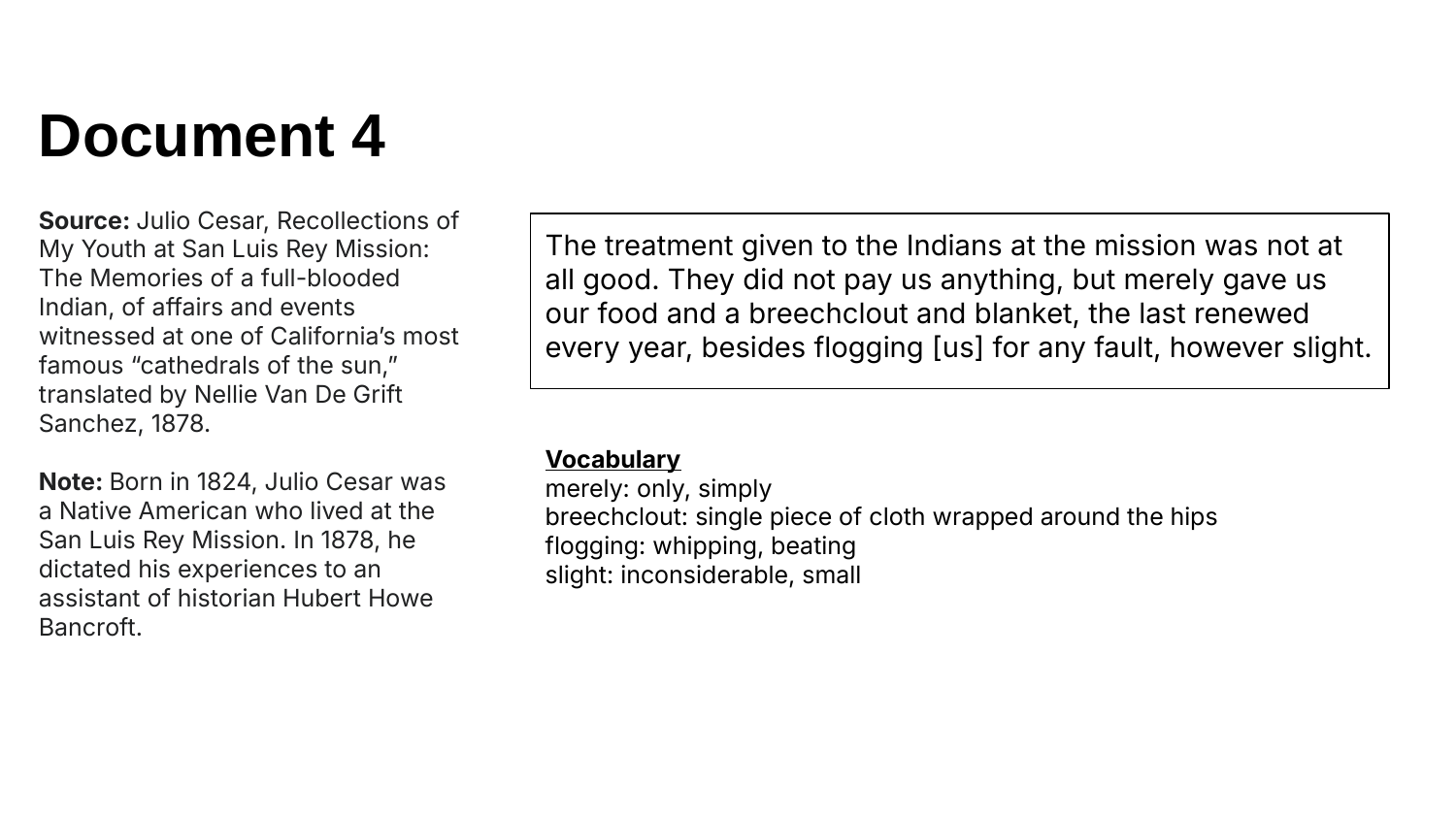

Document 4

Source: Julio Cesar, Recollections of My Youth at San Luis Rey Mission: The Memories of a full-blooded Indian, of affairs and events witnessed at one of California’s most famous “cathedrals of the sun,” translated by Nellie Van De Grift Sanchez, 1878.

Note: Born in 1824, Julio Cesar was a Native American who lived at the San Luis Rey Mission. In 1878, he dictated his experiences to an assistant of historian Hubert Howe Bancroft.

The treatment given to the Indians at the mission was not at all good. They did not pay us anything, but merely gave us our food and a breechclout and blanket, the last renewed every year, besides flogging [us] for any fault, however slight.
Vocabulary
merely: only, simply
breechclout: single piece of cloth wrapped around the hips
flogging: whipping, beating
slight: inconsiderable, small